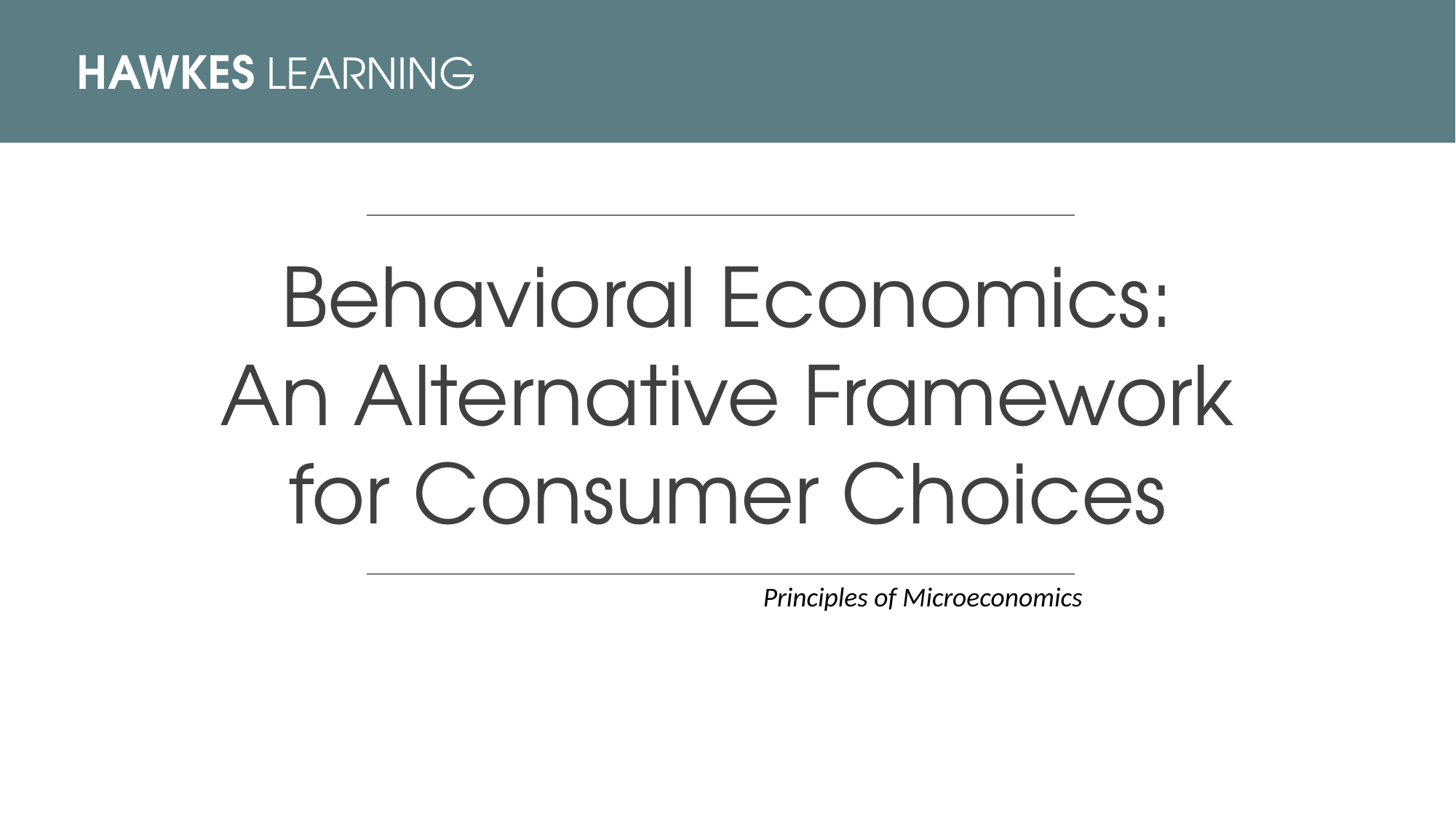

HAWKES LEARNING
Behavioral Economics:
An Alternative Framework for Consumer Choices
Principles of Microeconomics